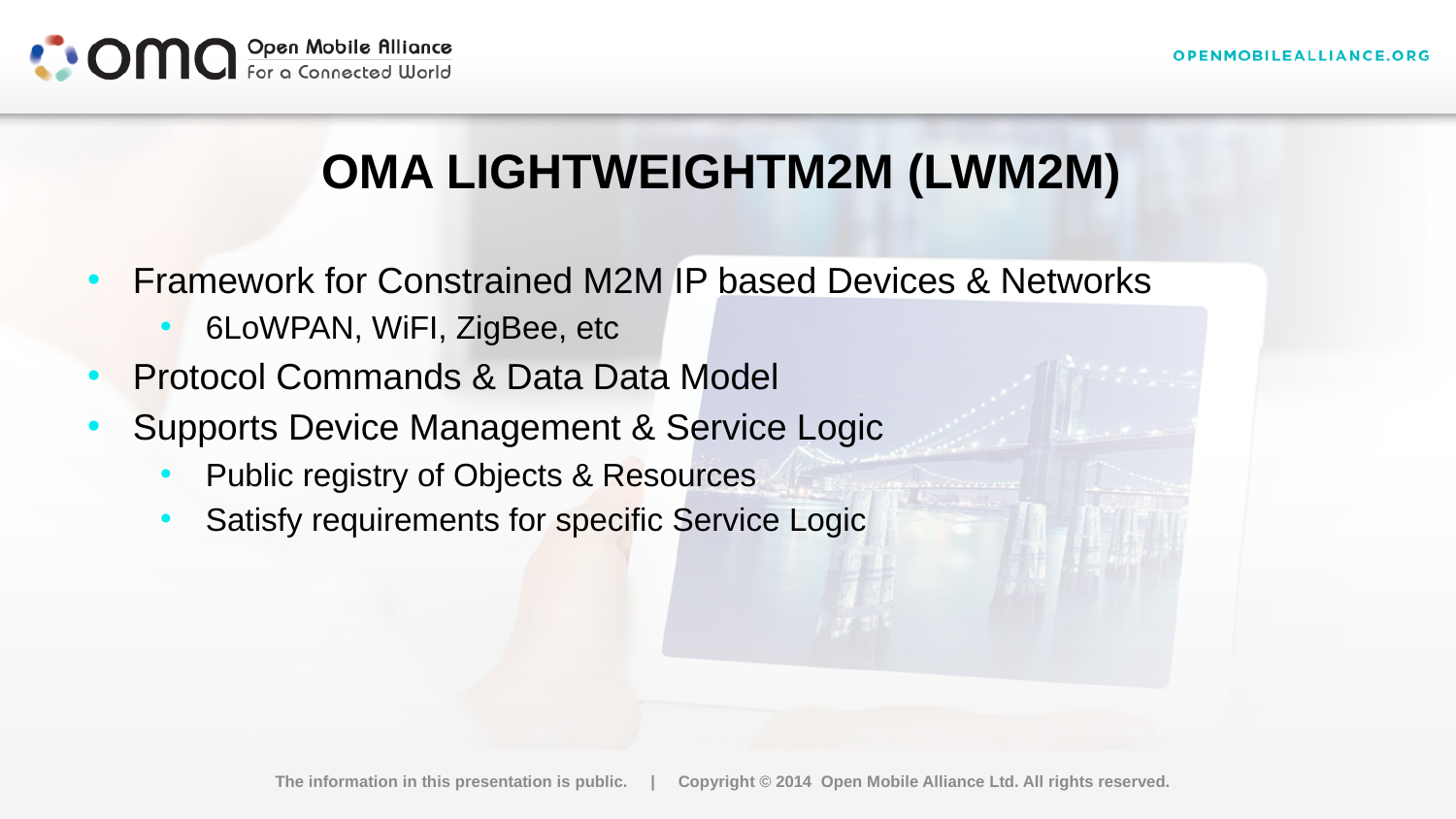

# OMA LightweightM2M (LWM2M)
Framework for Constrained M2M IP based Devices & Networks
6LoWPAN, WiFI, ZigBee, etc
Protocol Commands & Data Data Model
Supports Device Management & Service Logic
Public registry of Objects & Resources
Satisfy requirements for specific Service Logic
The information in this presentation is public.     |     Copyright © 2014  Open Mobile Alliance Ltd. All rights reserved.